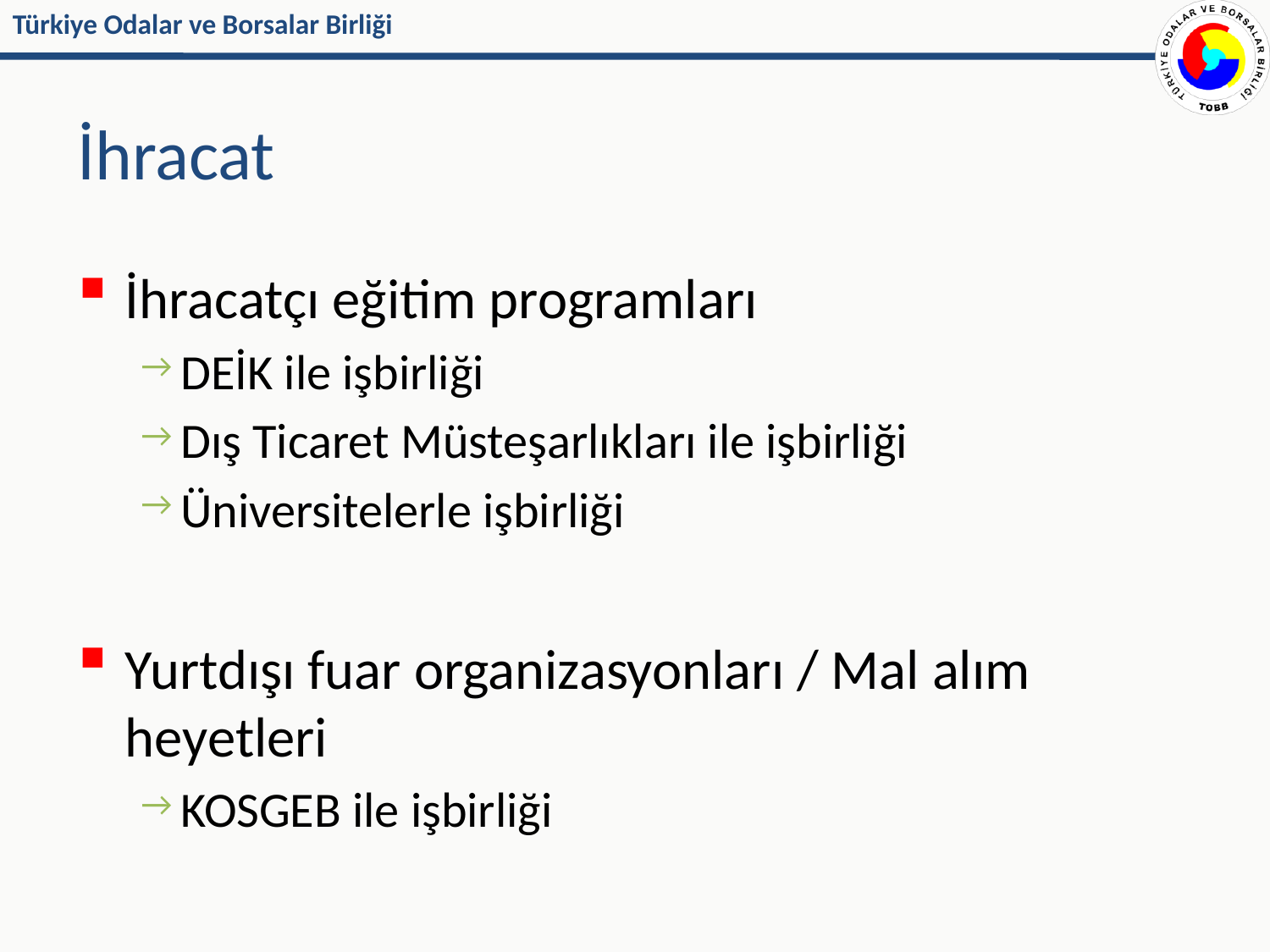

# İhracat
İhracatçı eğitim programları
DEİK ile işbirliği
Dış Ticaret Müsteşarlıkları ile işbirliği
Üniversitelerle işbirliği

Yurtdışı fuar organizasyonları / Mal alım heyetleri
KOSGEB ile işbirliği